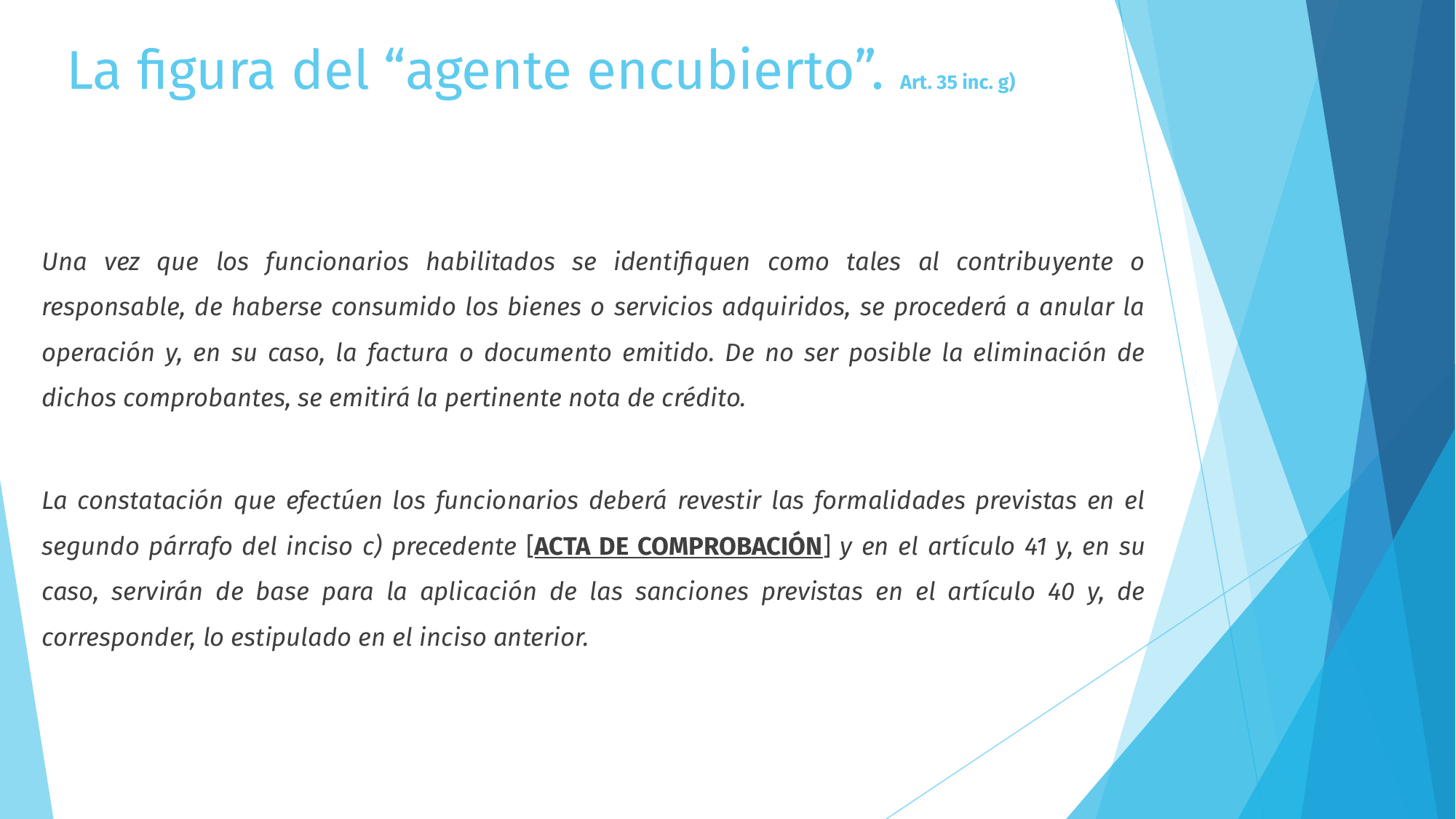

# La figura del “agente encubierto”. Art. 35 inc. g)

Una vez que los funcionarios habilitados se identifiquen como tales al contribuyente o responsable, de haberse consumido los bienes o servicios adquiridos, se procederá a anular la operación y, en su caso, la factura o documento emitido. De no ser posible la eliminación de dichos comprobantes, se emitirá la pertinente nota de crédito.

La constatación que efectúen los funcionarios deberá revestir las formalidades previstas en el segundo párrafo del inciso c) precedente [ACTA DE COMPROBACIÓN] y en el artículo 41 y, en su caso, servirán de base para la aplicación de las sanciones previstas en el artículo 40 y, de corresponder, lo estipulado en el inciso anterior.